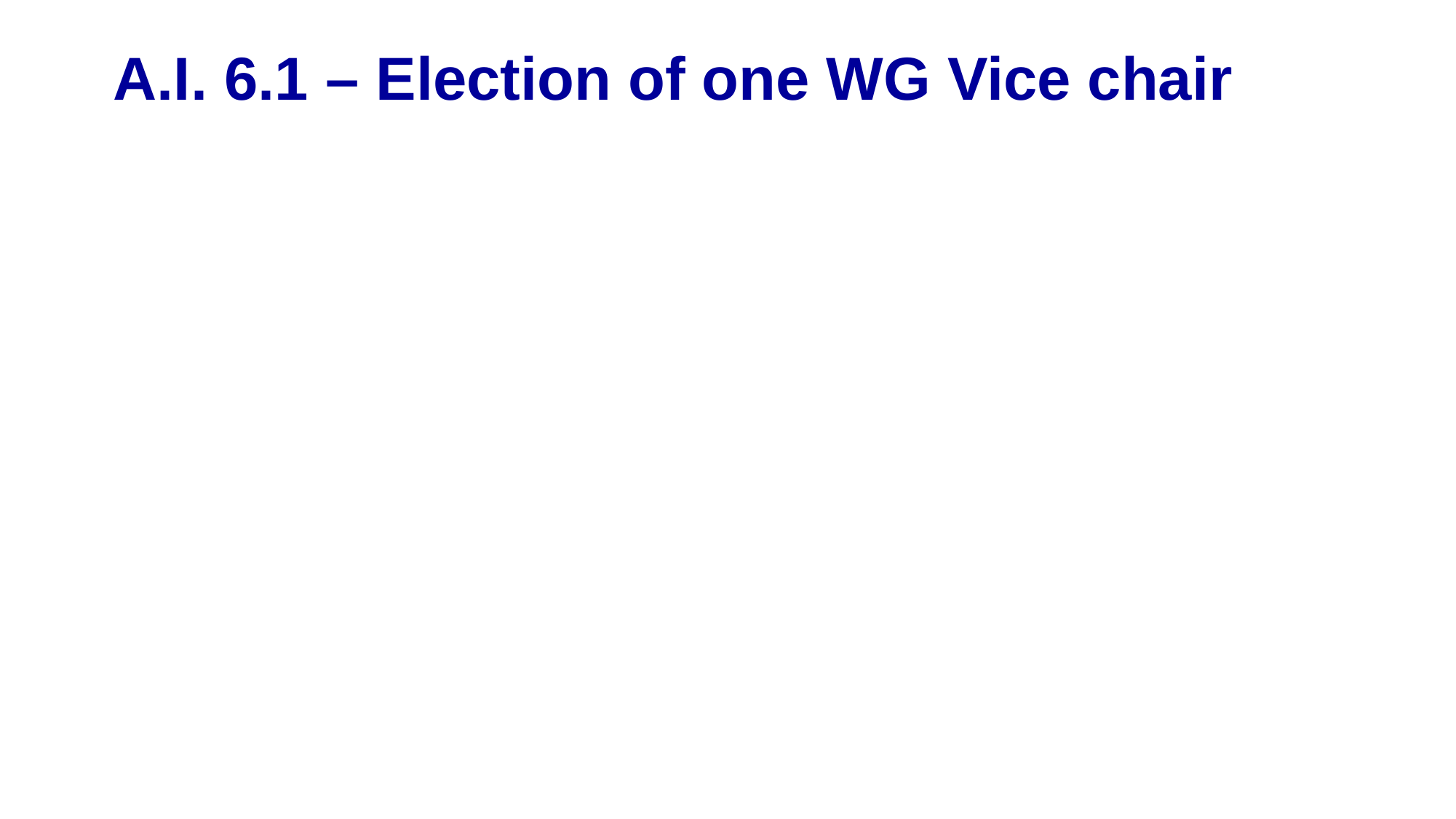

# A.I. 6.1 – Election of one WG Vice chair